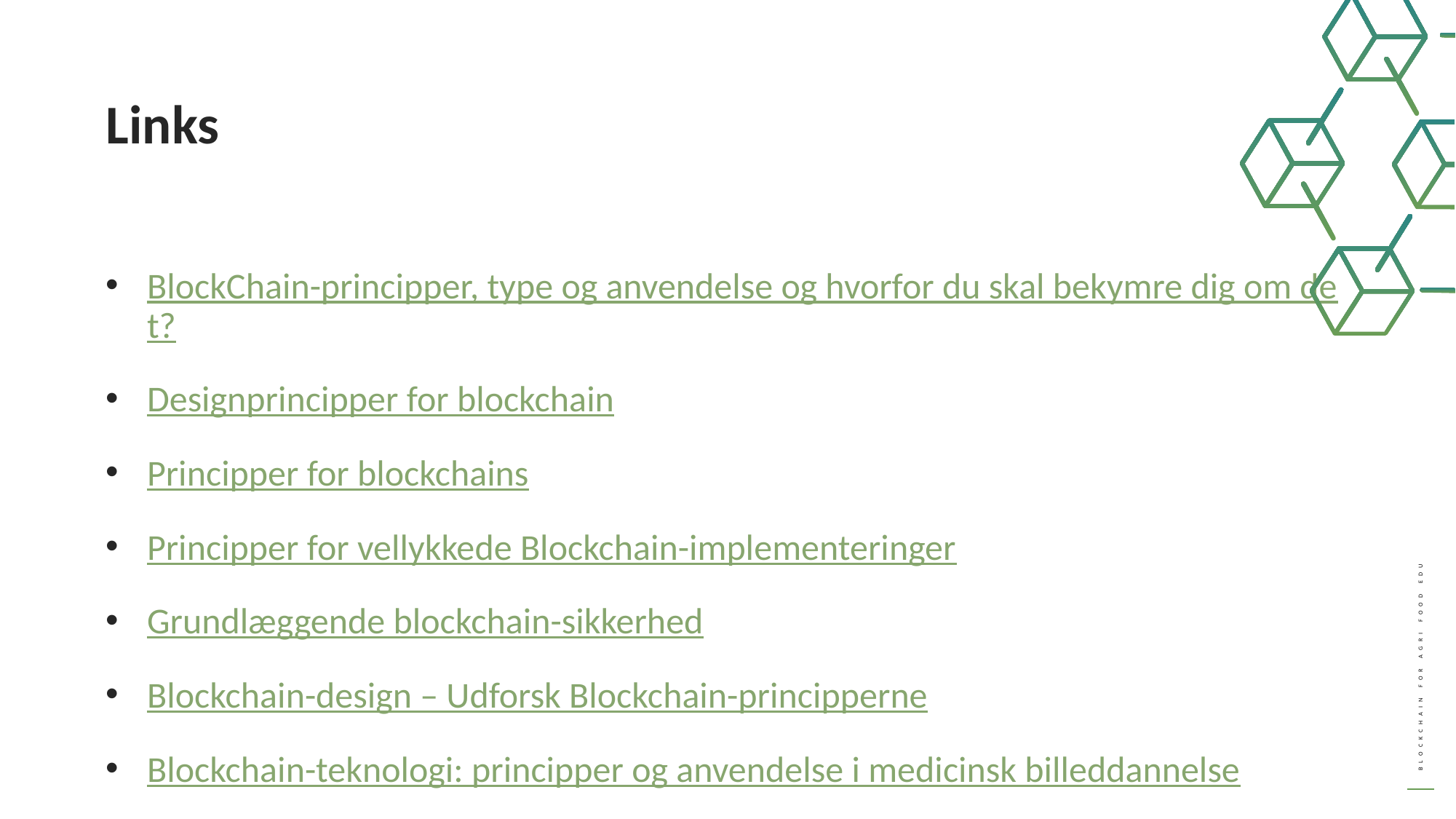

Links
BlockChain-principper, type og anvendelse og hvorfor du skal bekymre dig om det?
Designprincipper for blockchain
Principper for blockchains
Principper for vellykkede Blockchain-implementeringer
Grundlæggende blockchain-sikkerhed
Blockchain-design – Udforsk Blockchain-principperne
Blockchain-teknologi: principper og anvendelse i medicinsk billeddannelse